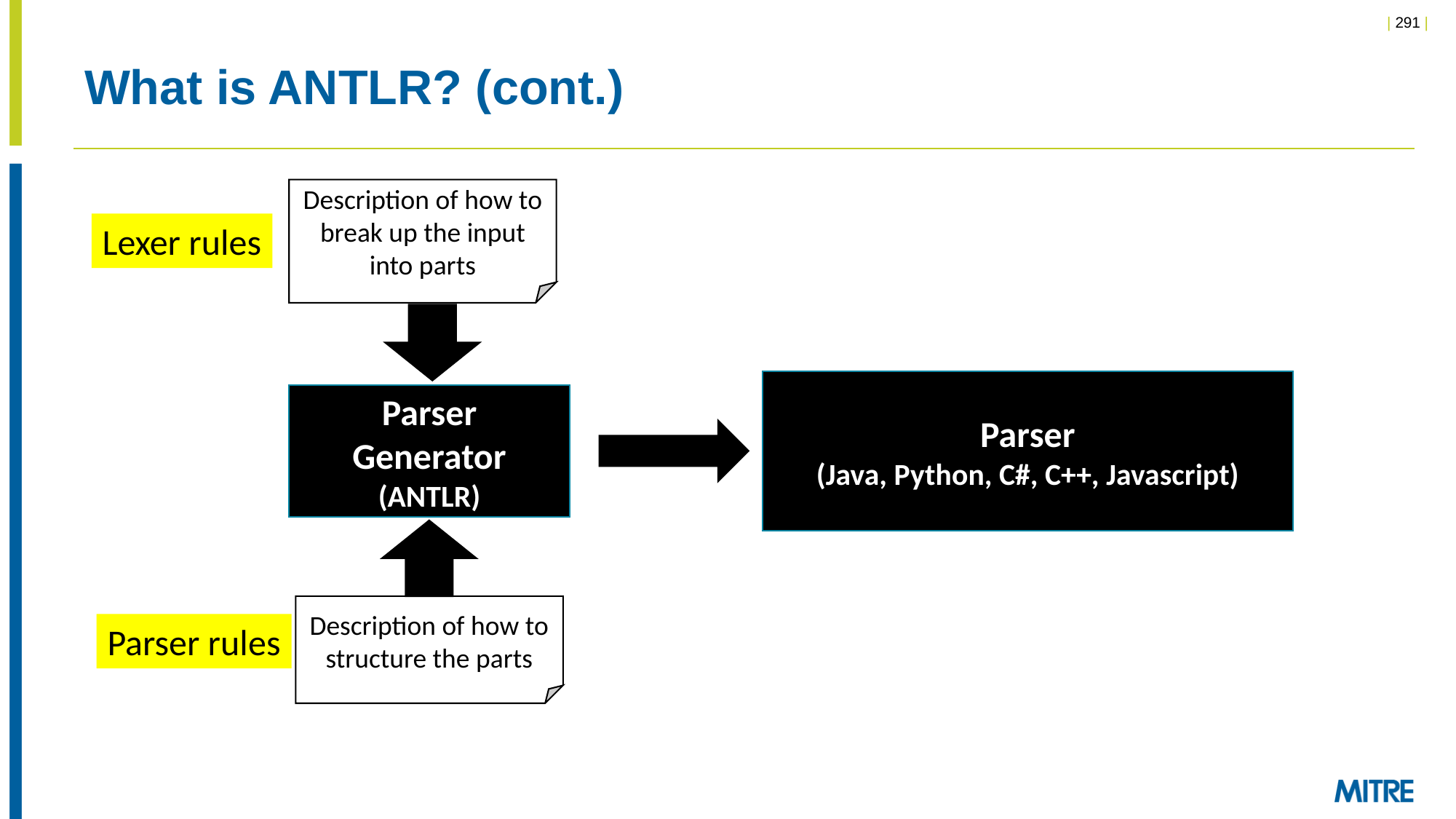

# What is ANTLR? (cont.)
Description of how to break up the input into parts
Lexer rules

Parser
(Java, Python, C#, C++, Javascript)
Parser
Generator
(ANTLR)

Description of how to structure the parts
Parser rules